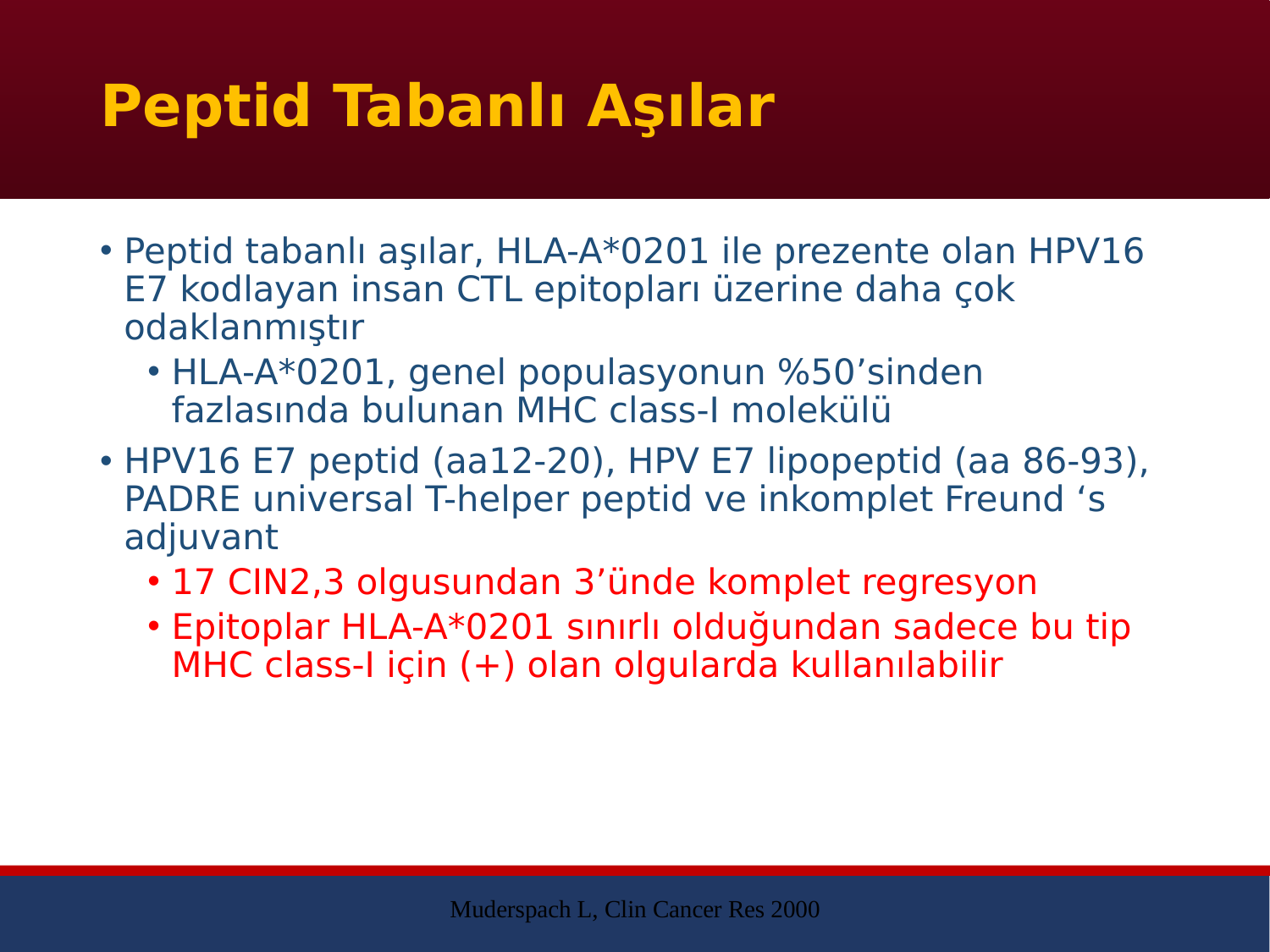

# Peptid Tabanlı Aşılar
Peptid tabanlı aşılar, HLA-A*0201 ile prezente olan HPV16 E7 kodlayan insan CTL epitopları üzerine daha çok odaklanmıştır
HLA-A*0201, genel populasyonun %50’sinden fazlasında bulunan MHC class-I molekülü
HPV16 E7 peptid (aa12-20), HPV E7 lipopeptid (aa 86-93), PADRE universal T-helper peptid ve inkomplet Freund ‘s adjuvant
17 CIN2,3 olgusundan 3’ünde komplet regresyon
Epitoplar HLA-A*0201 sınırlı olduğundan sadece bu tip MHC class-I için (+) olan olgularda kullanılabilir
Muderspach L, Clin Cancer Res 2000